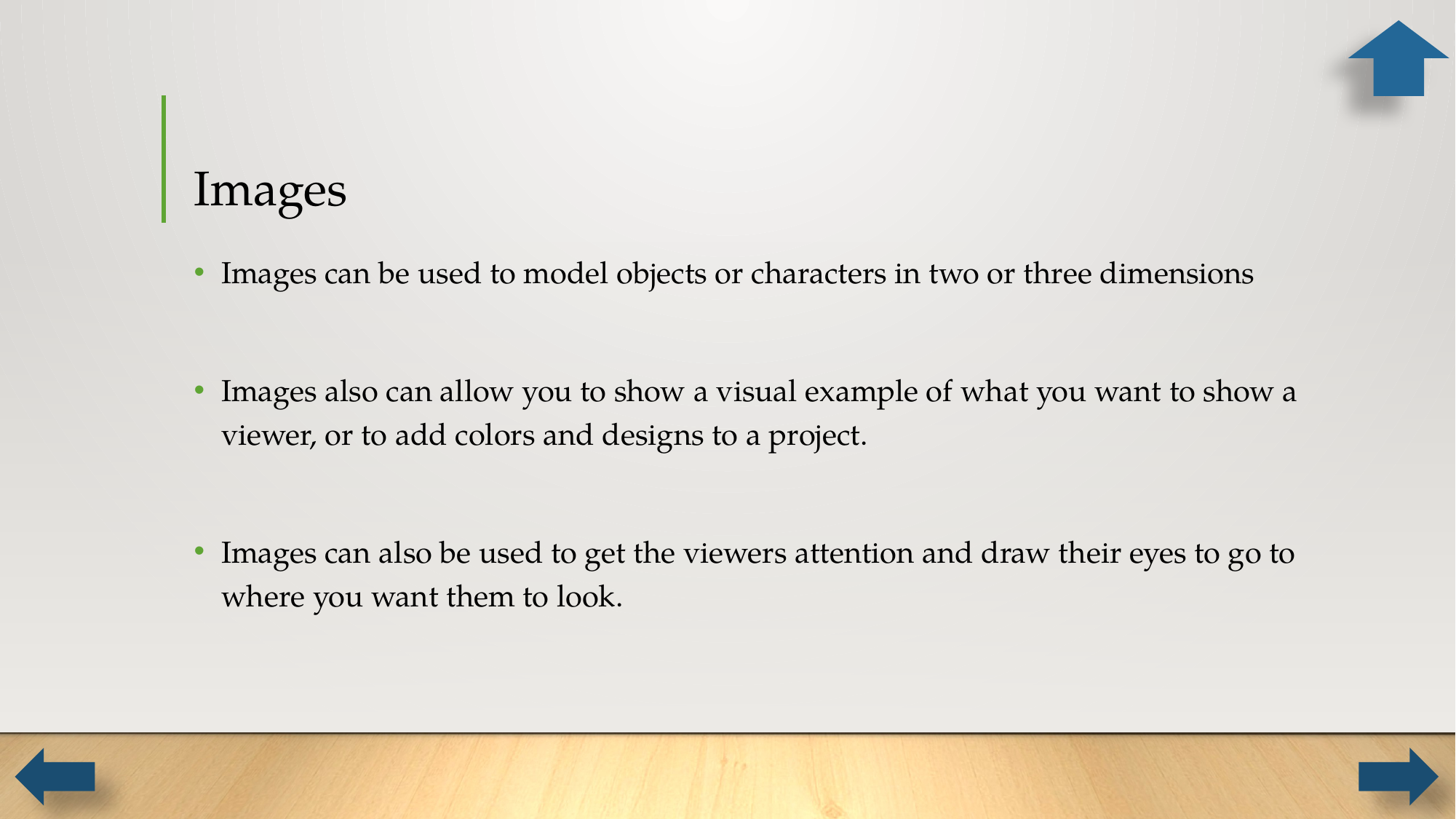

# Images
Images can be used to model objects or characters in two or three dimensions

Images also can allow you to show a visual example of what you want to show a viewer, or to add colors and designs to a project.

Images can also be used to get the viewers attention and draw their eyes to go to where you want them to look.